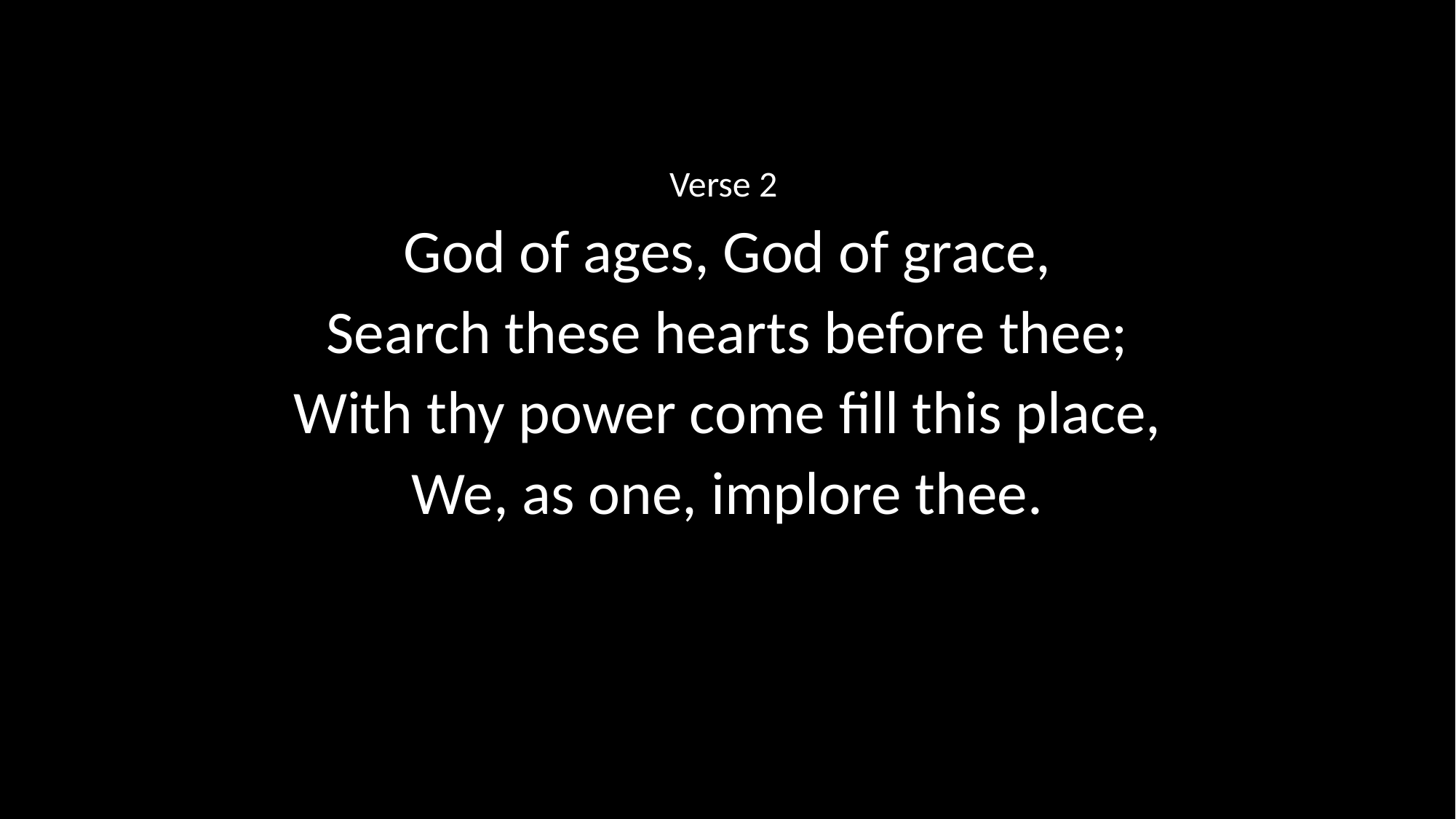

Verse 2
God of ages, God of grace,
Search these hearts before thee;
With thy power come fill this place,
We, as one, implore thee.